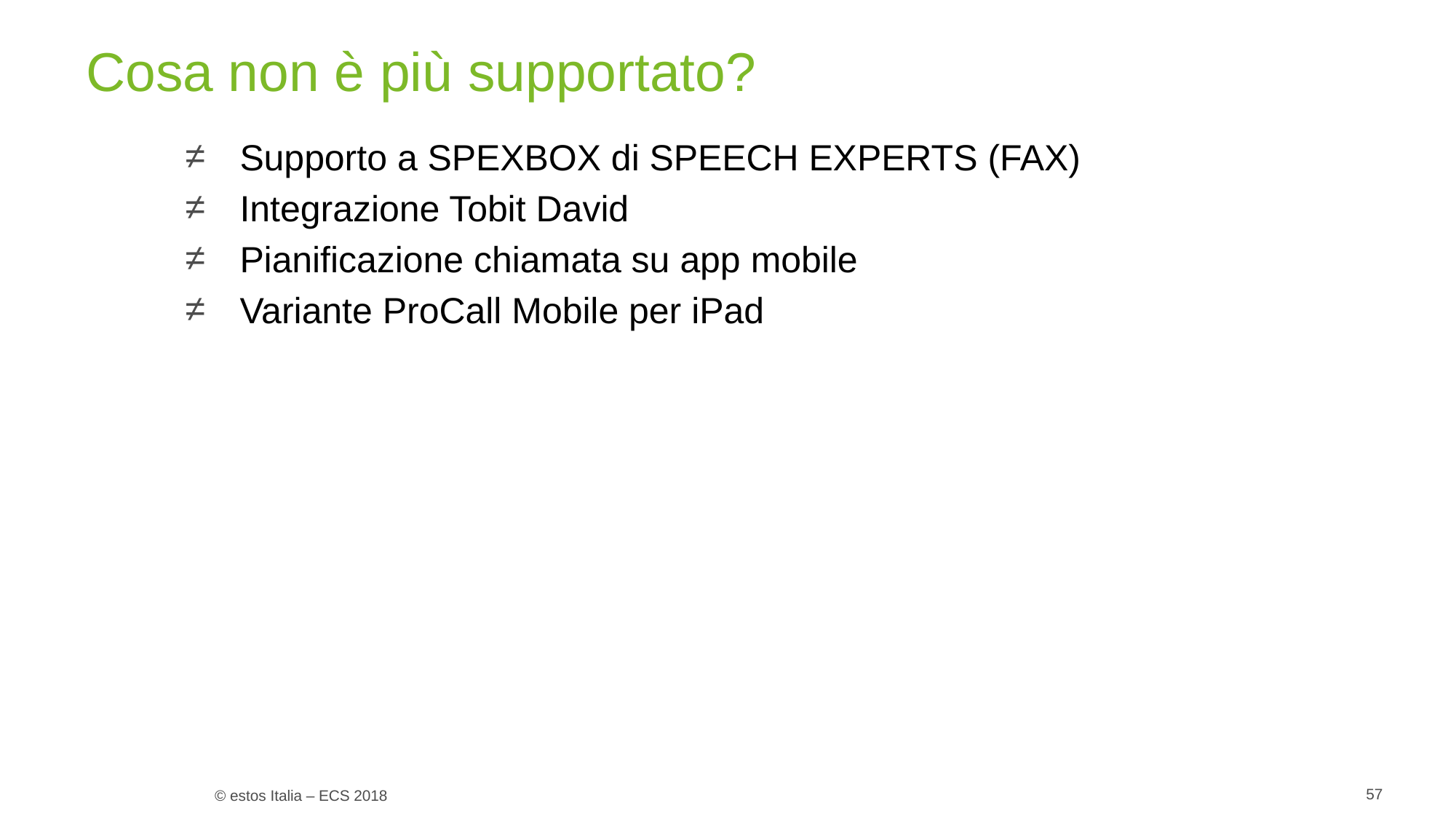

# Cosa non è più supportato?
Supporto a SPEXBOX di SPEECH EXPERTS (FAX)
Integrazione Tobit David
Pianificazione chiamata su app mobile
Variante ProCall Mobile per iPad

57
© estos Italia – ECS 2018